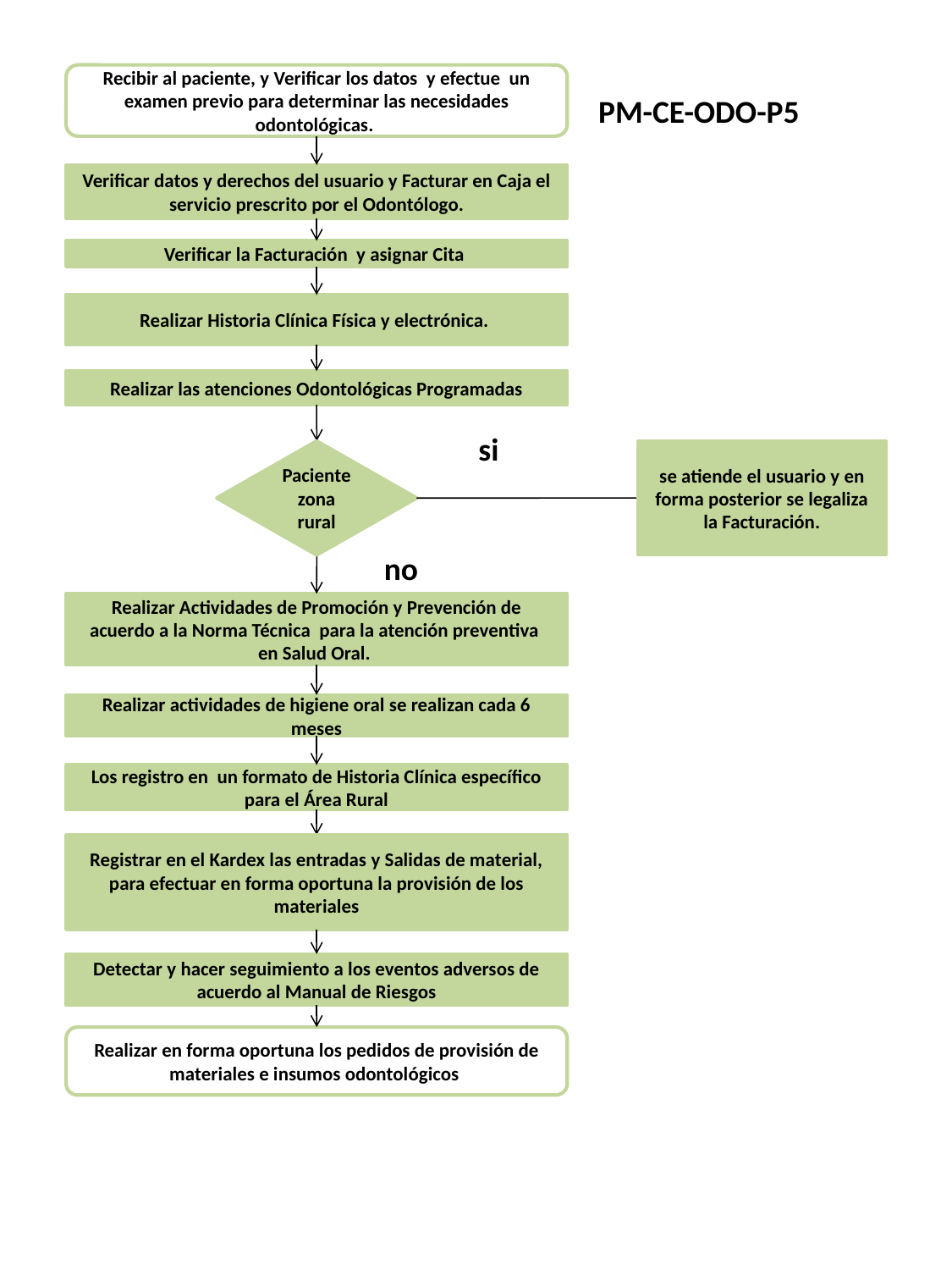

Recibir al paciente, y Verificar los datos  y efectue  un examen previo para determinar las necesidades odontológicas.
PM-CE-ODO-P5
Verificar datos y derechos del usuario y Facturar en Caja el servicio prescrito por el Odontólogo.
Verificar la Facturación  y asignar Cita
Realizar Historia Clínica Física y electrónica.
Realizar las atenciones Odontológicas Programadas
si
Paciente zona rural
se atiende el usuario y en forma posterior se legaliza la Facturación.
no
Realizar Actividades de Promoción y Prevención de acuerdo a la Norma Técnica  para la atención preventiva  en Salud Oral.
Realizar actividades de higiene oral se realizan cada 6 meses
Los registro en  un formato de Historia Clínica específico para el Área Rural
Registrar en el Kardex las entradas y Salidas de material, para efectuar en forma oportuna la provisión de los materiales
Detectar y hacer seguimiento a los eventos adversos de acuerdo al Manual de Riesgos
Realizar en forma oportuna los pedidos de provisión de materiales e insumos odontológicos